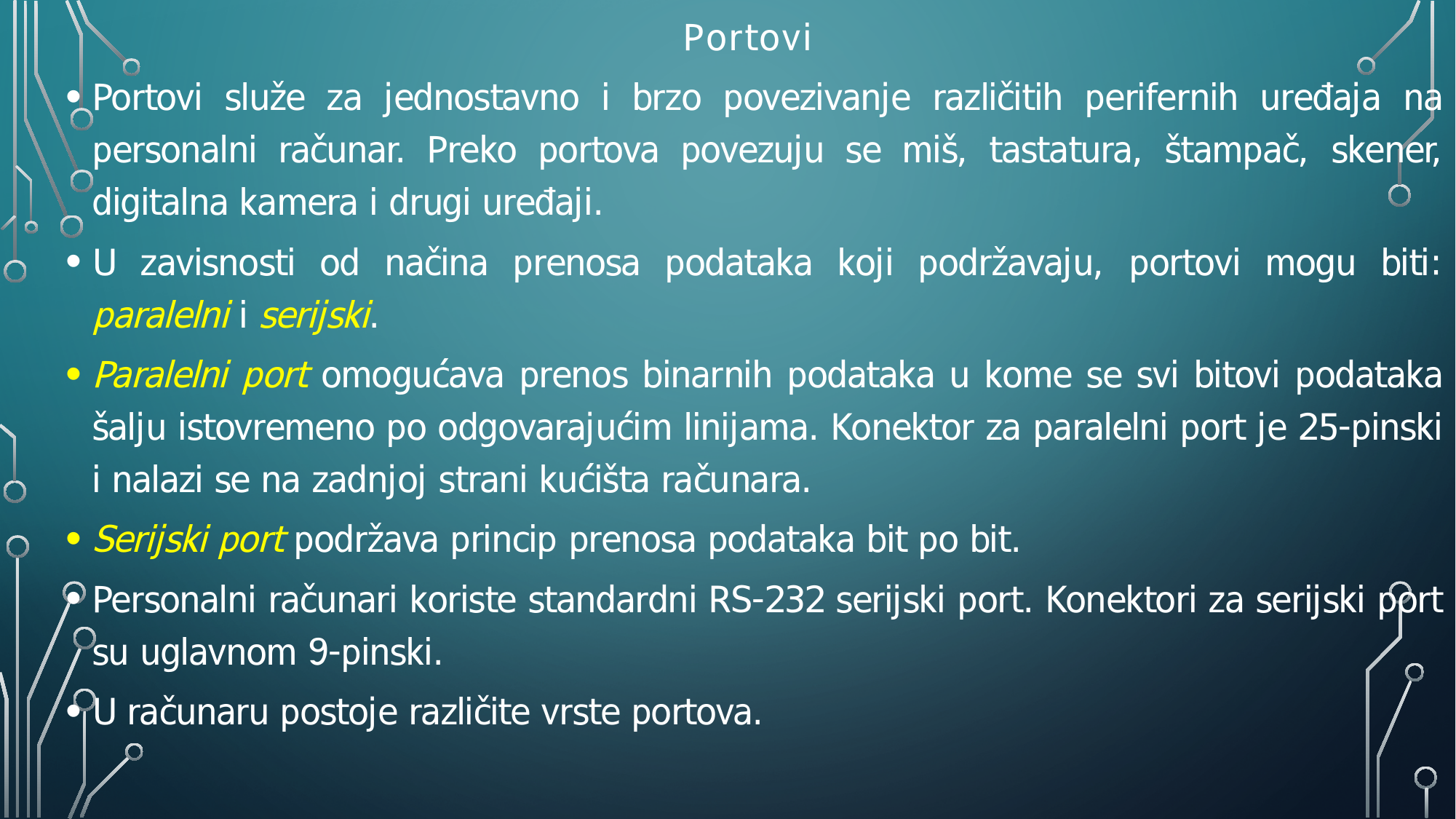

Portovi
Portovi služe za jednostavno i brzo povezivanje različitih perifernih uređaja na personalni računar. Preko portova povezuju se miš, tastatura, štampač, skener, digitalna kamera i drugi uređaji.
U zavisnosti od načina prenosa podataka koji podržavaju, portovi mogu biti: paralelni i serijski.
Paralelni port omogućava prenos binarnih podataka u kome se svi bitovi podataka šalju istovremeno po odgovarajućim linijama. Konektor za paralelni port je 25-pinski i nalazi se na zadnjoj strani kućišta računara.
Serijski port podržava princip prenosa podataka bit po bit.
Personalni računari koriste standardni RS-232 serijski port. Konektori za serijski port su uglavnom 9-pinski.
U računaru postoje različite vrste portova.